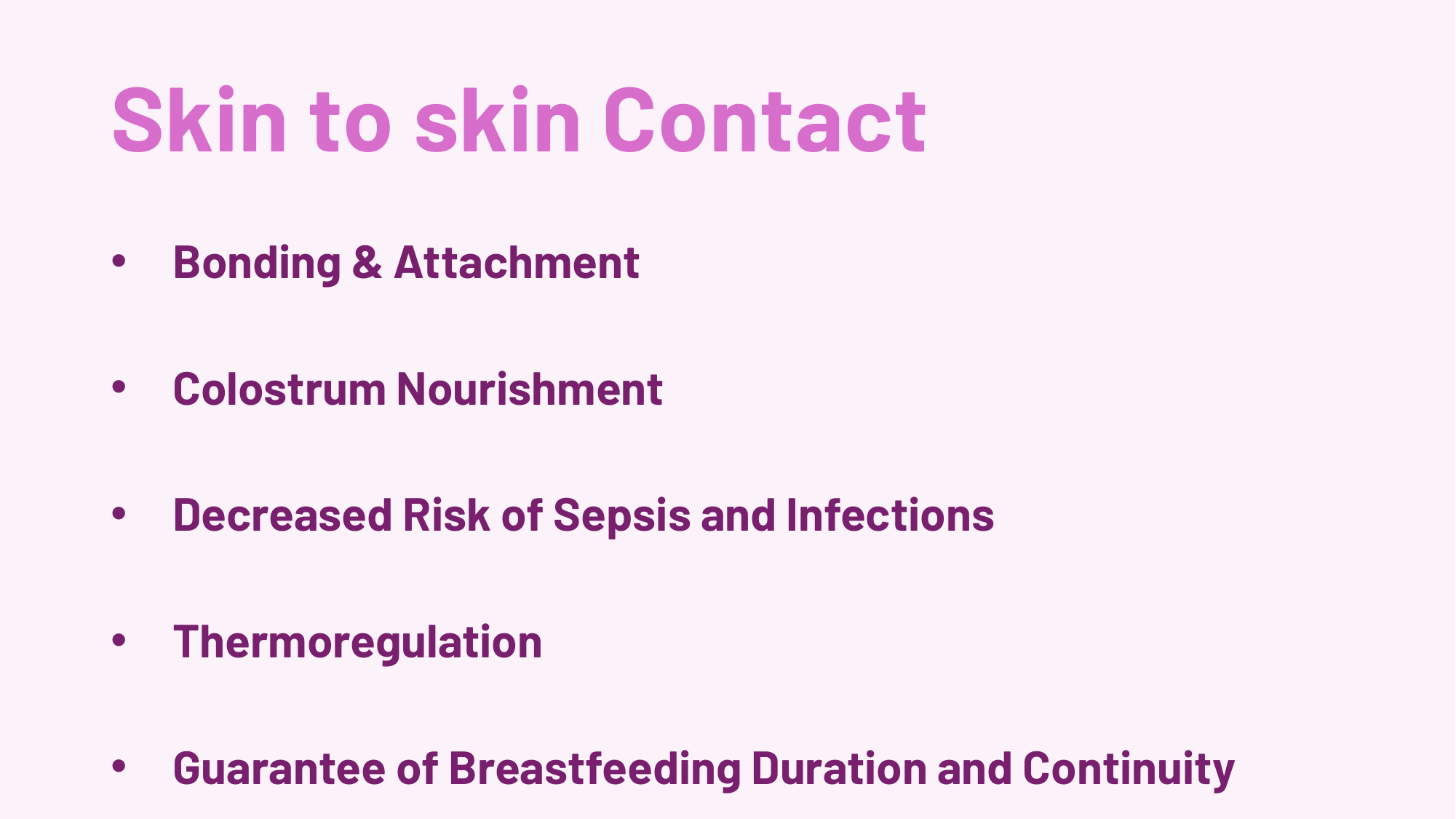

# Skin to skin Contact
Bonding & Attachment
Colostrum Nourishment
Decreased Risk of Sepsis and Infections
Thermoregulation
Guarantee of Breastfeeding Duration and Continuity